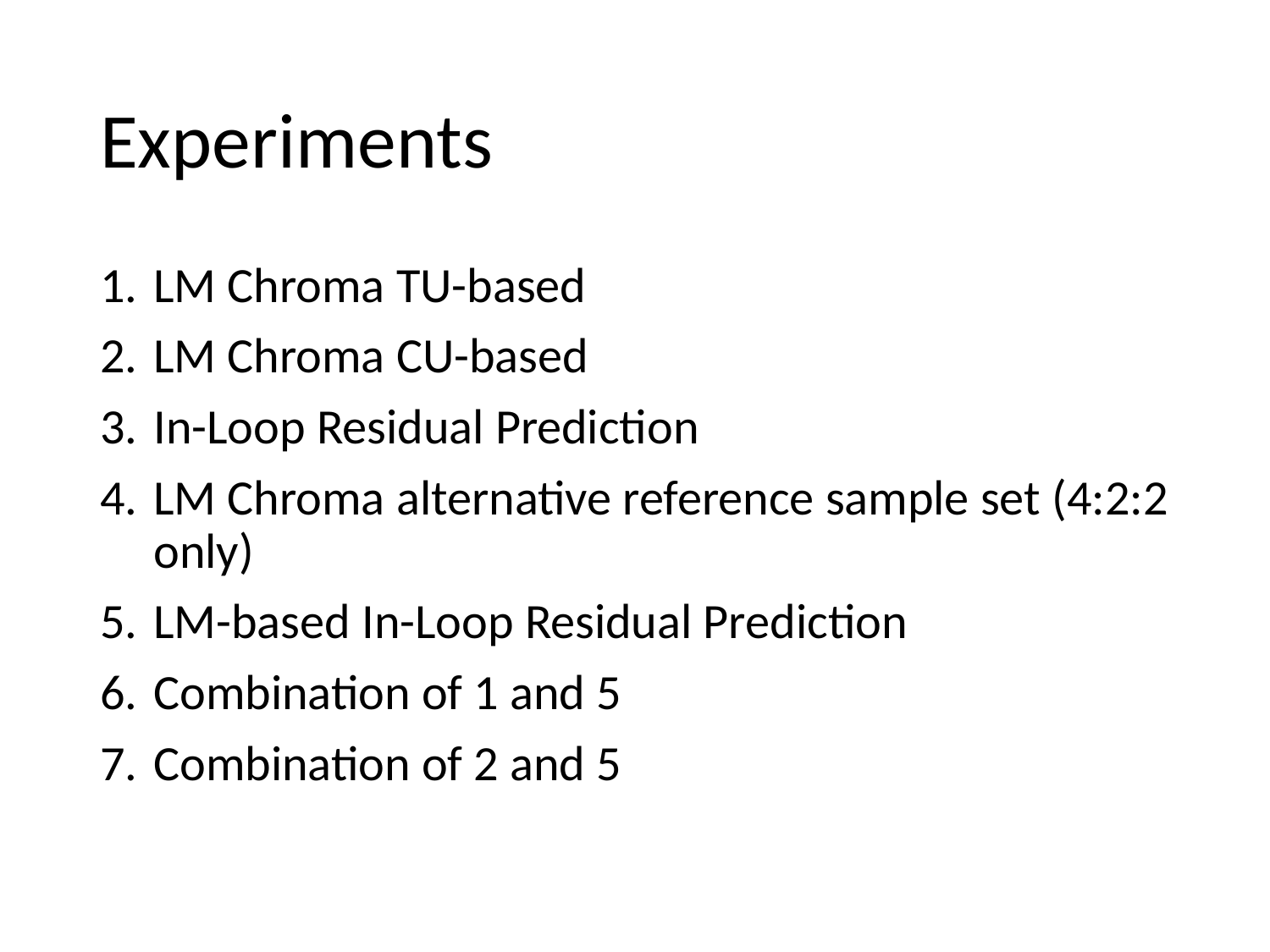

# Experiments
LM Chroma TU-based
LM Chroma CU-based
In-Loop Residual Prediction
LM Chroma alternative reference sample set (4:2:2 only)
LM-based In-Loop Residual Prediction
Combination of 1 and 5
Combination of 2 and 5